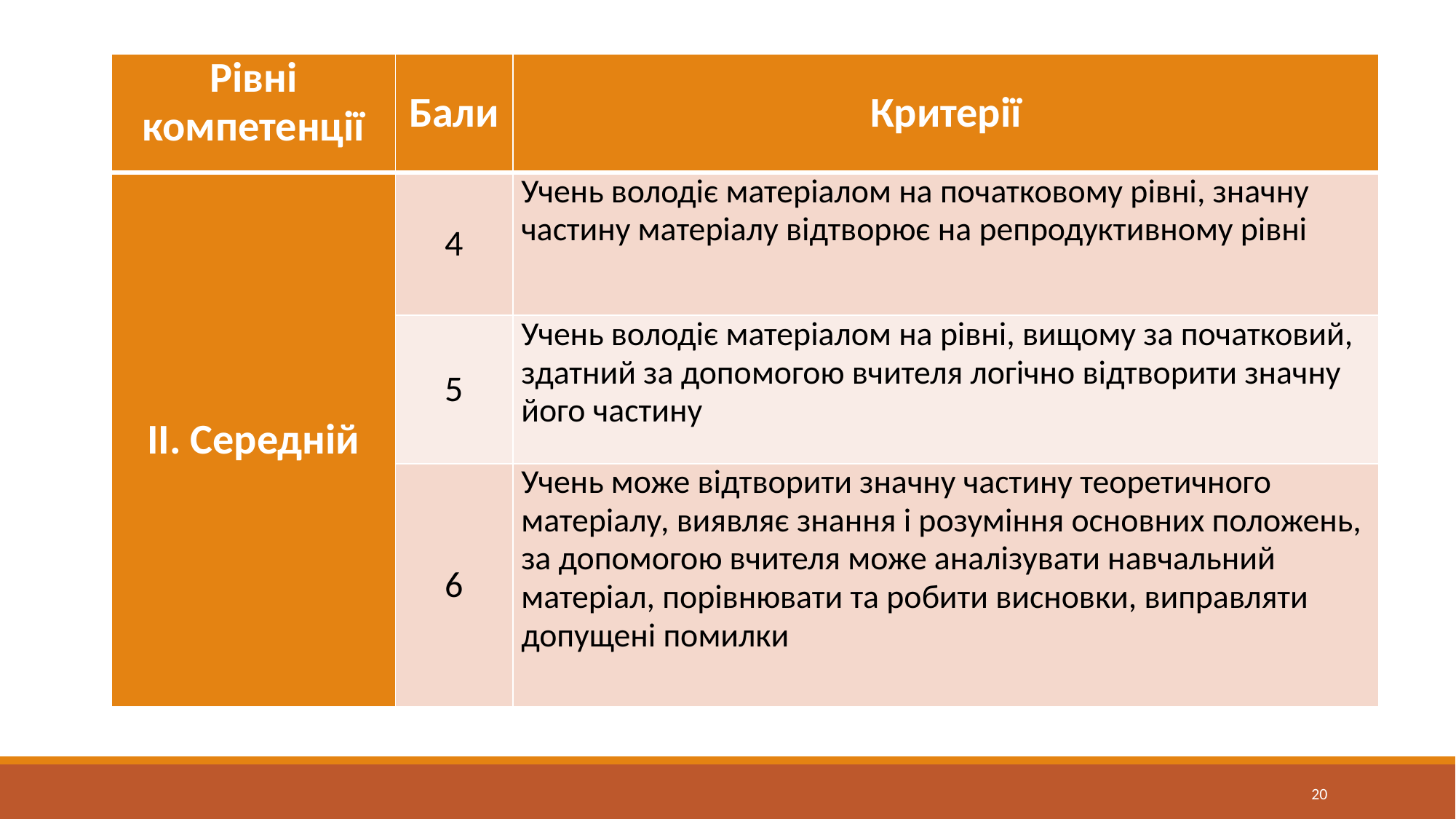

| Рівні компетенції | Бали | Критерії |
| --- | --- | --- |
| ІІ. Середній | 4 | Учень володіє матеріалом на початковому рівні, значну частину матеріалу відтворює на репродуктивному рівні |
|  | 5 | Учень володіє матеріалом на рівні, вищому за початковий, здатний за допомогою вчителя логічно відтворити значну його частину |
|  | 6 | Учень може відтворити значну частину теоретичного матеріалу, виявляє знання і розуміння основних положень, за допомогою вчителя може аналізувати навчальний матеріал, порівнювати та робити висновки, виправляти допущені помилки |
20